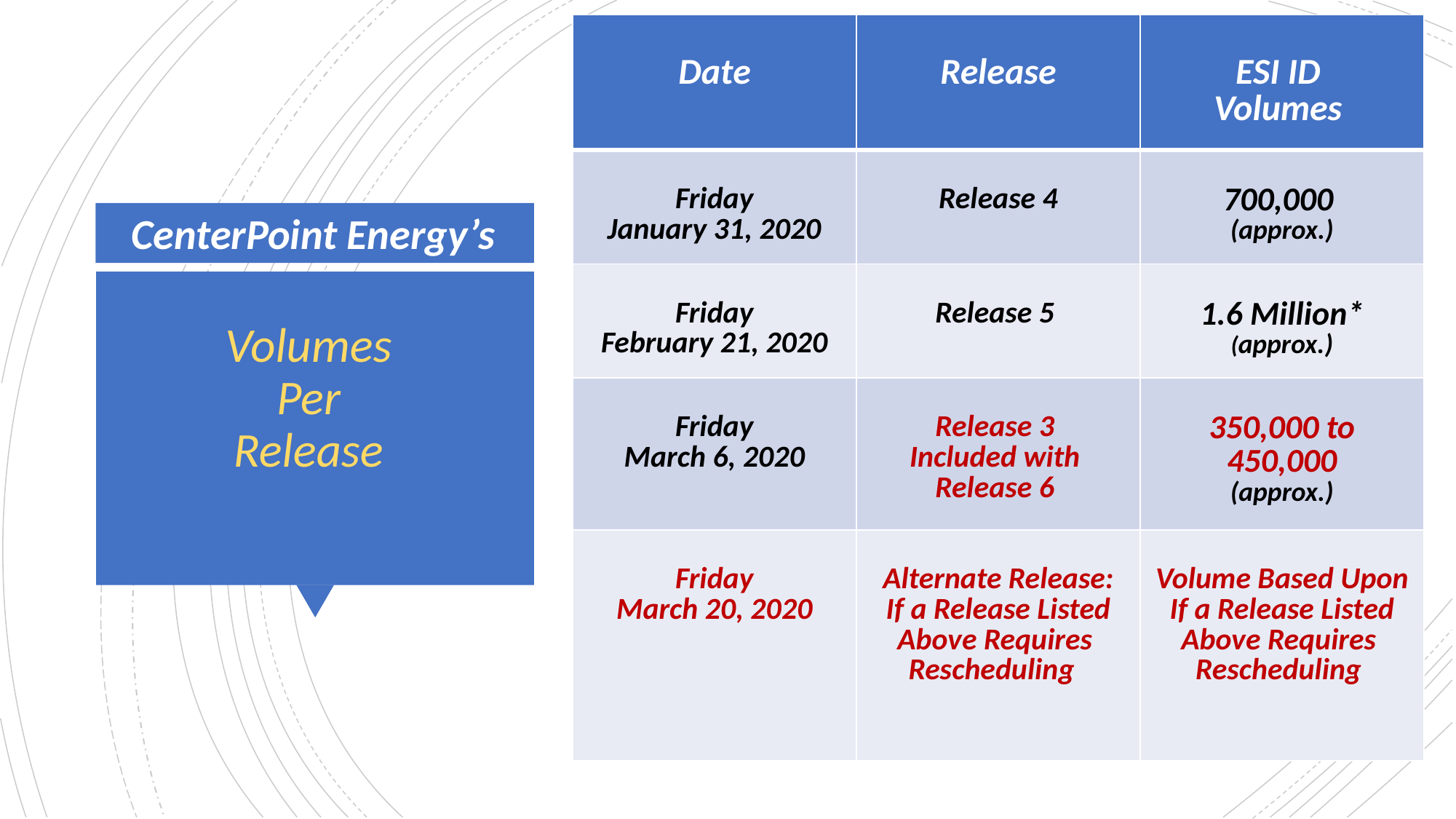

| Date | Release | ESI ID Volumes |
| --- | --- | --- |
| Friday January 31, 2020 | Release 4 | 700,000 (approx.) |
| Friday February 21, 2020 | Release 5 | 1.6 Million\* (approx.) |
| Friday March 6, 2020 | Release 3 Included with Release 6 | 350,000 to 450,000 (approx.) |
| Friday March 20, 2020 | Alternate Release: If a Release Listed Above Requires Rescheduling | Volume Based Upon If a Release Listed Above Requires Rescheduling |
3
CenterPoint Energy’s

# Volumes Per Release